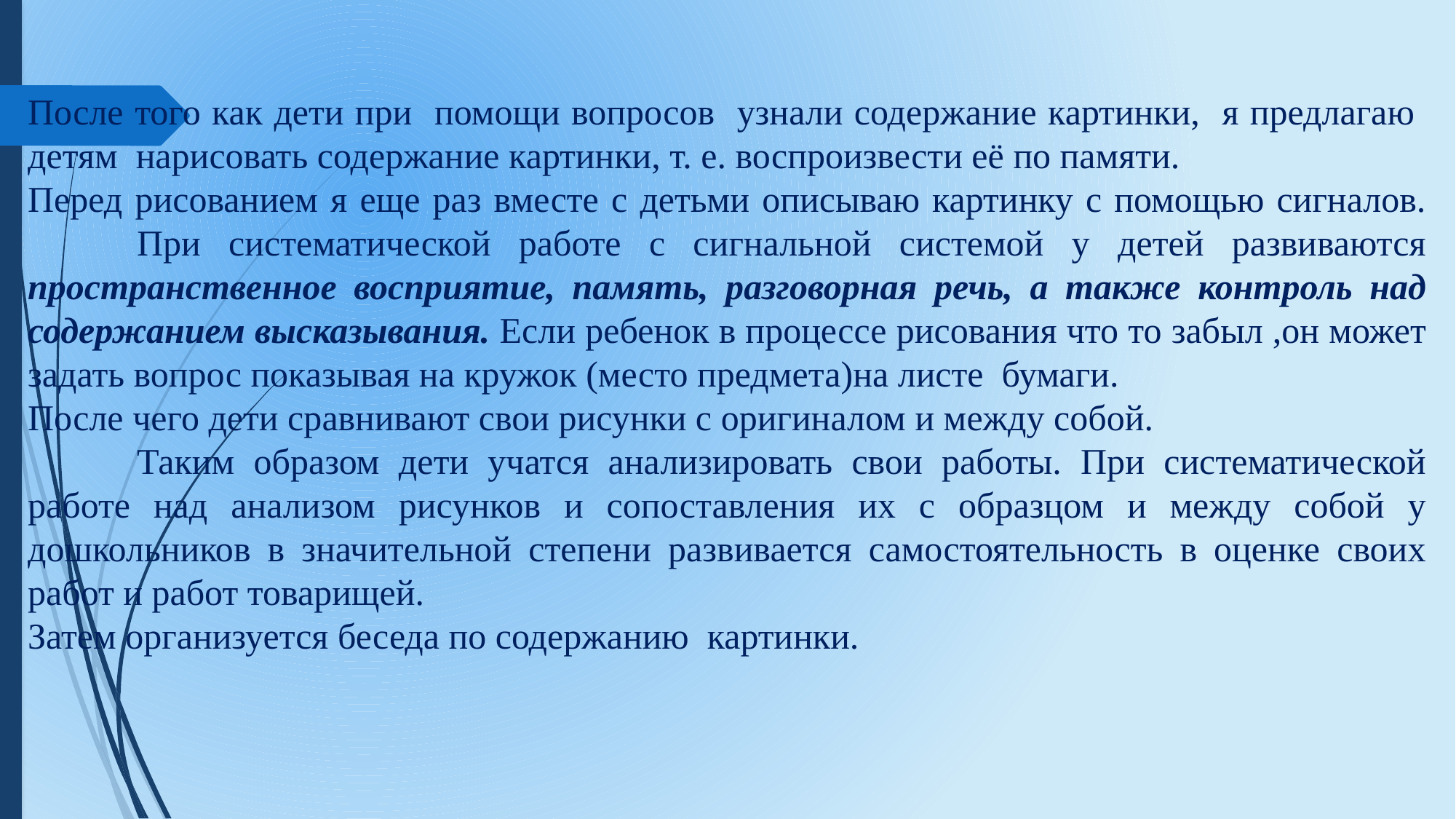

После того как дети при  помощи вопросов  узнали содержание картинки,  я предлагаю  детям  нарисовать содержание картинки, т. е. воспроизвести её по памяти.
Перед рисованием я еще раз вместе с детьми описываю картинку с помощью сигналов. 	При систематической работе с сигнальной системой у детей развиваются пространственное восприятие, память, разговорная речь, а также контроль над содержанием высказывания. Если ребенок в процессе рисования что то забыл ,он может задать вопрос показывая на кружок (место предмета)на листе  бумаги.
После чего дети сравнивают свои рисунки с оригиналом и между собой.
	Таким образом дети учатся анализировать свои работы. При систематической работе над анализом рисунков и сопоставления их с образцом и между собой у дошкольников в значительной степени развивается самостоятельность в оценке своих работ и работ товарищей.
Затем организуется беседа по содержанию  картинки.